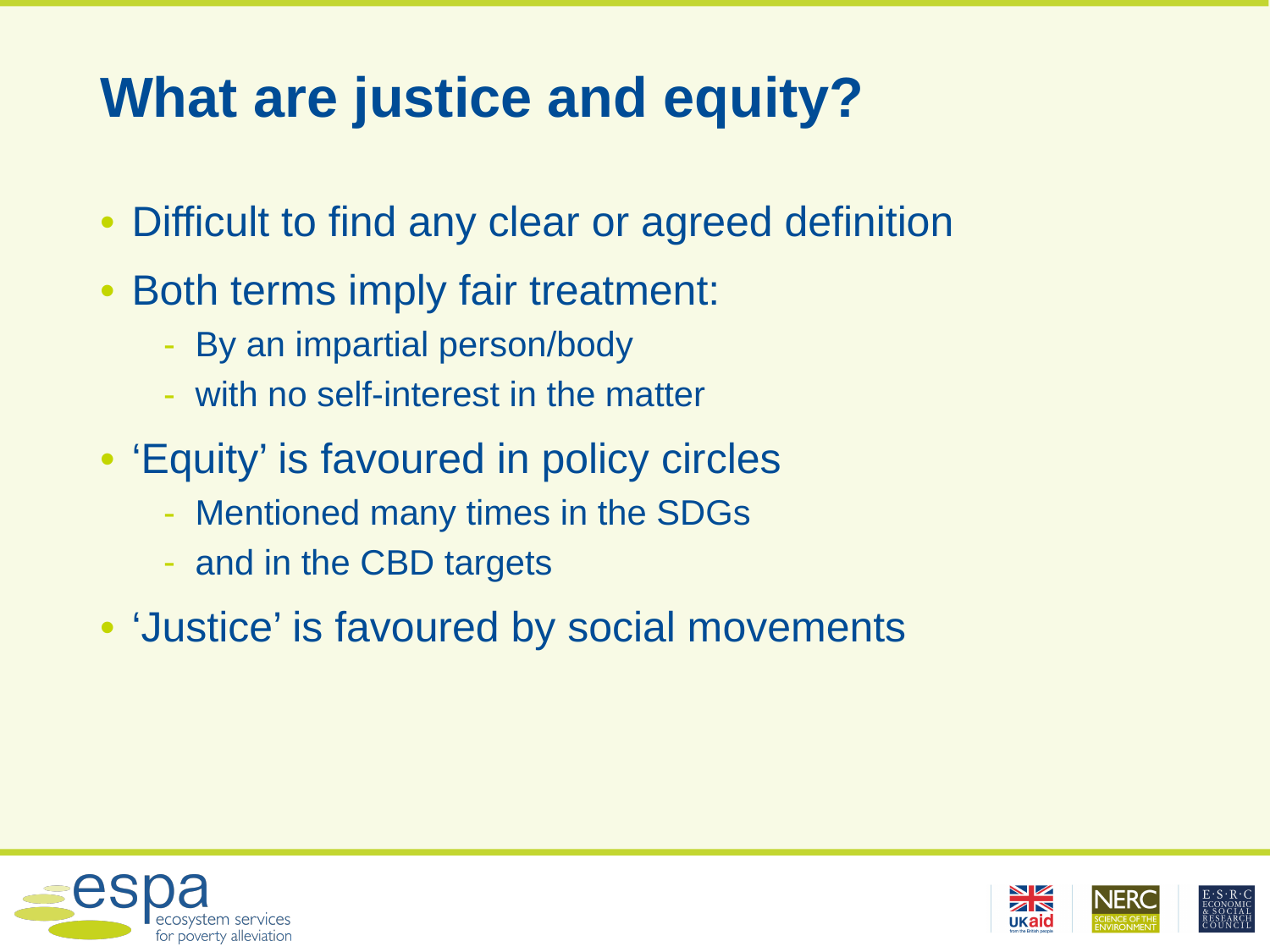

# What are justice and equity?
Difficult to find any clear or agreed definition
Both terms imply fair treatment:
By an impartial person/body
with no self-interest in the matter
‘Equity’ is favoured in policy circles
Mentioned many times in the SDGs
and in the CBD targets
‘Justice’ is favoured by social movements